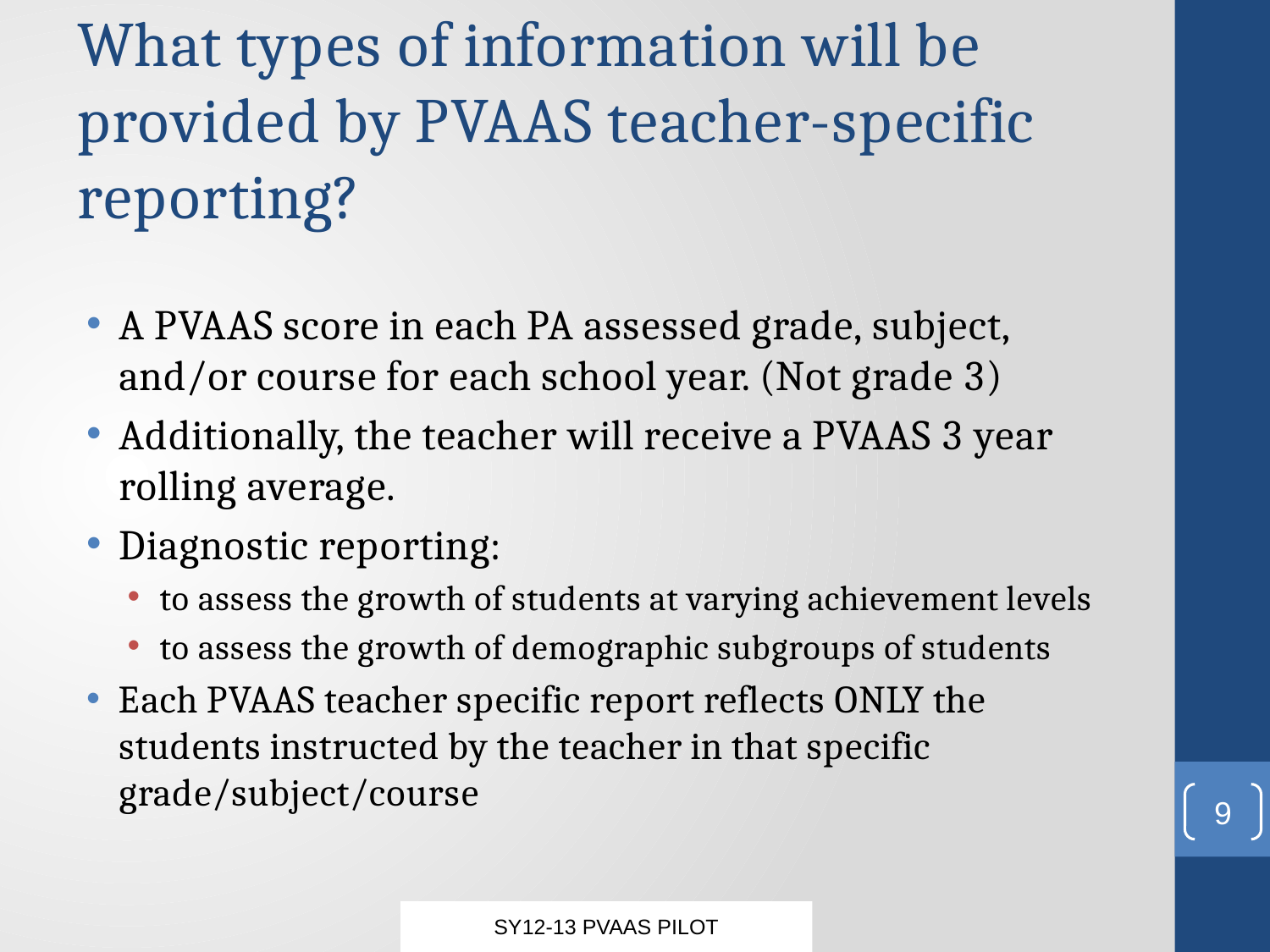

# What types of information will be provided by PVAAS teacher-specific reporting?
A PVAAS score in each PA assessed grade, subject, and/or course for each school year. (Not grade 3)
Additionally, the teacher will receive a PVAAS 3 year rolling average.
Diagnostic reporting:
to assess the growth of students at varying achievement levels
to assess the growth of demographic subgroups of students
Each PVAAS teacher specific report reflects ONLY the students instructed by the teacher in that specific grade/subject/course
9
SY12-13 PVAAS PILOT